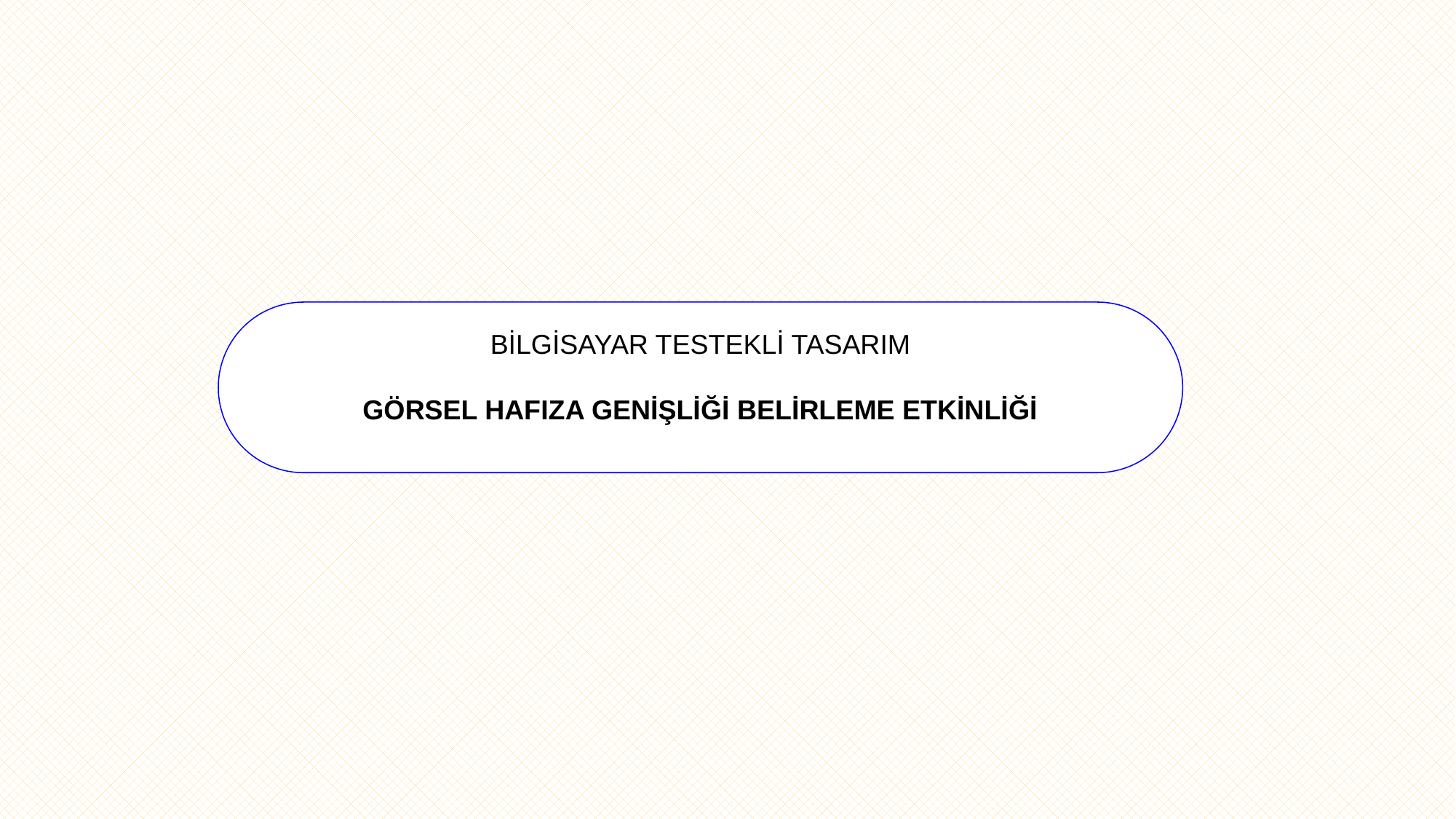

BİLGİSAYAR TESTEKLİ TASARIM

GÖRSEL HAFIZA GENİŞLİĞİ BELİRLEME ETKİNLİĞİ